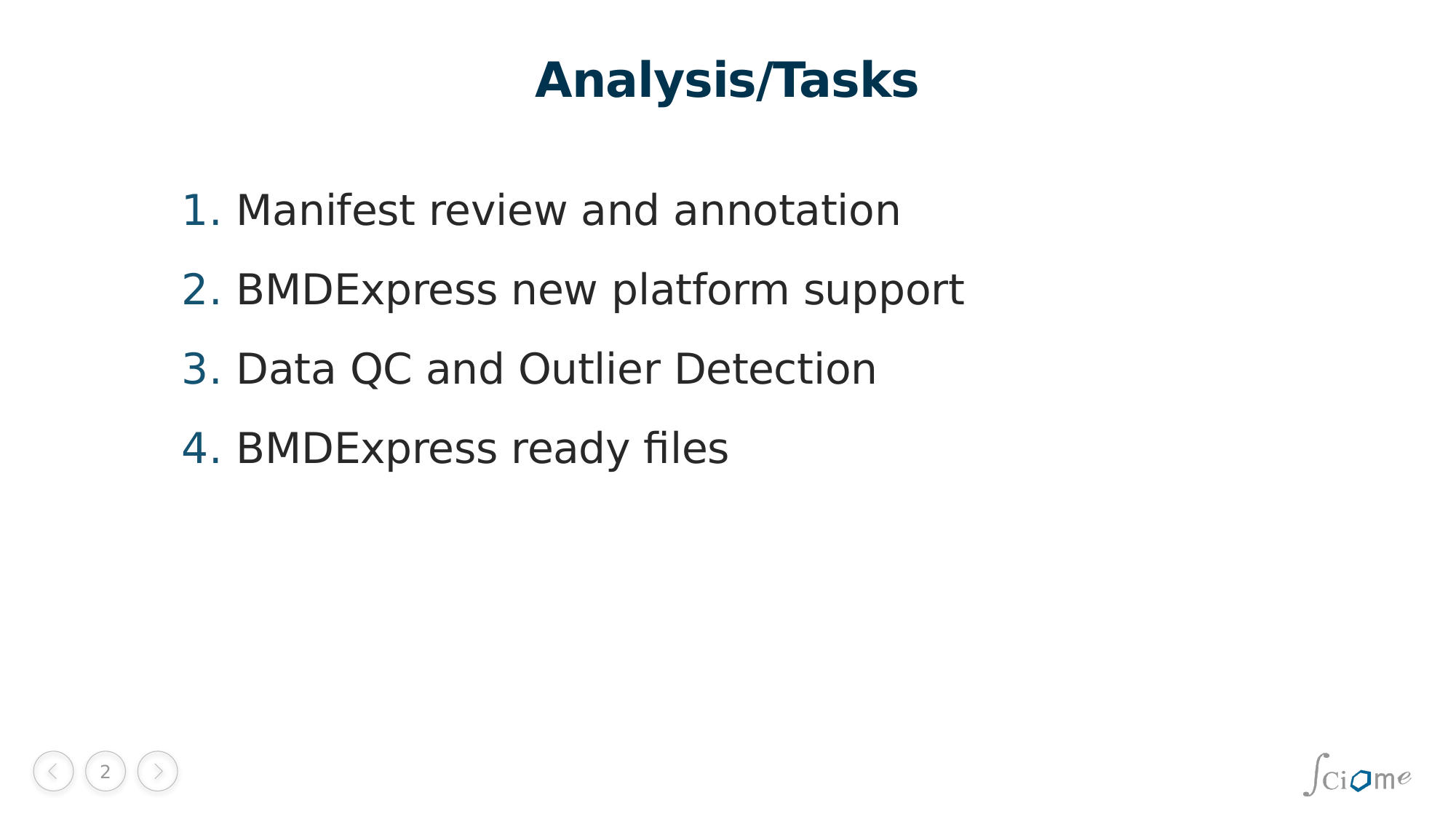

# Analysis/Tasks
Manifest review and annotation
BMDExpress new platform support
Data QC and Outlier Detection
BMDExpress ready files